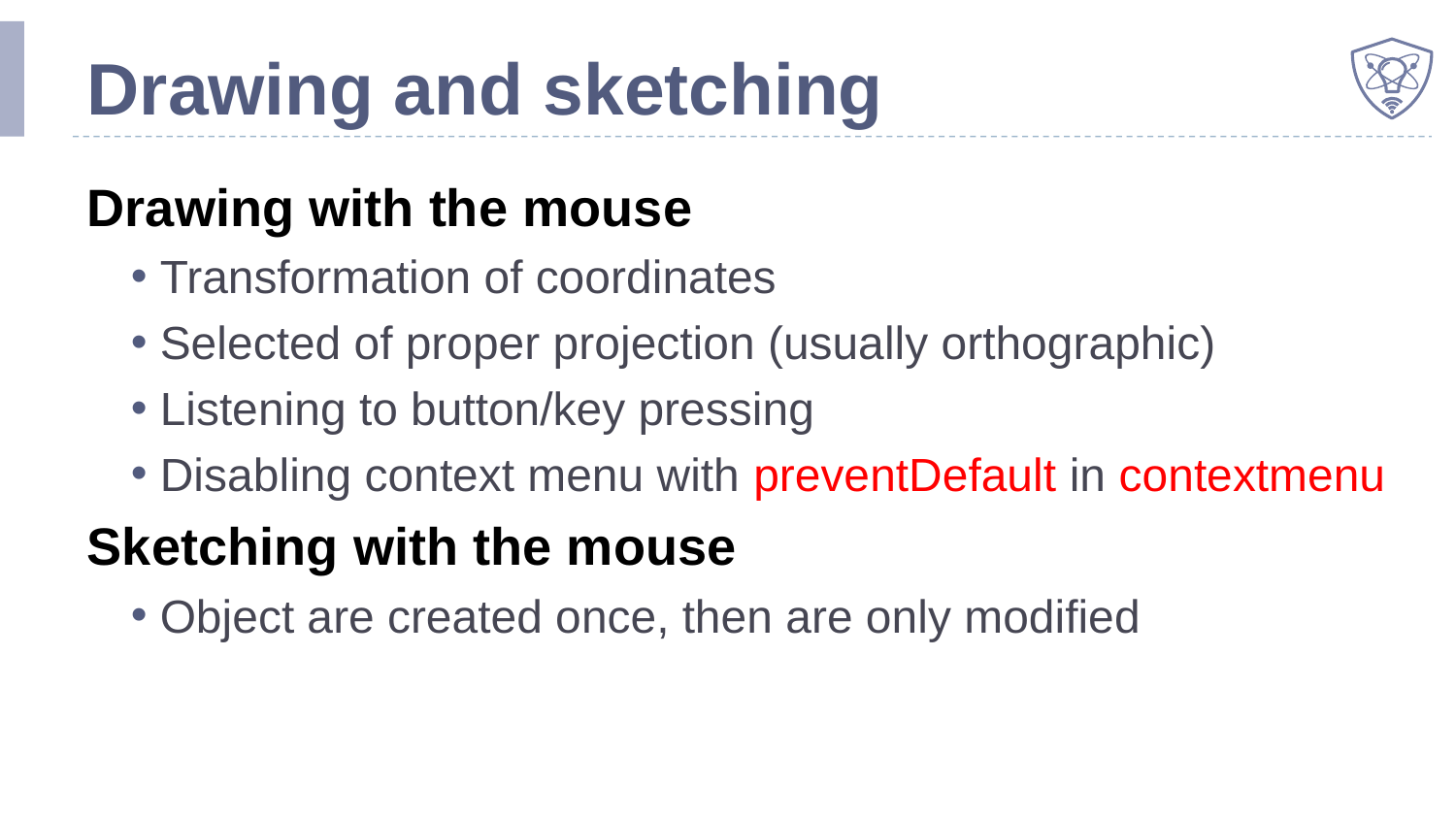

# Drawing and sketching
Drawing with the mouse
Transformation of coordinates
Selected of proper projection (usually orthographic)
Listening to button/key pressing
Disabling context menu with preventDefault in contextmenu
Sketching with the mouse
Object are created once, then are only modified